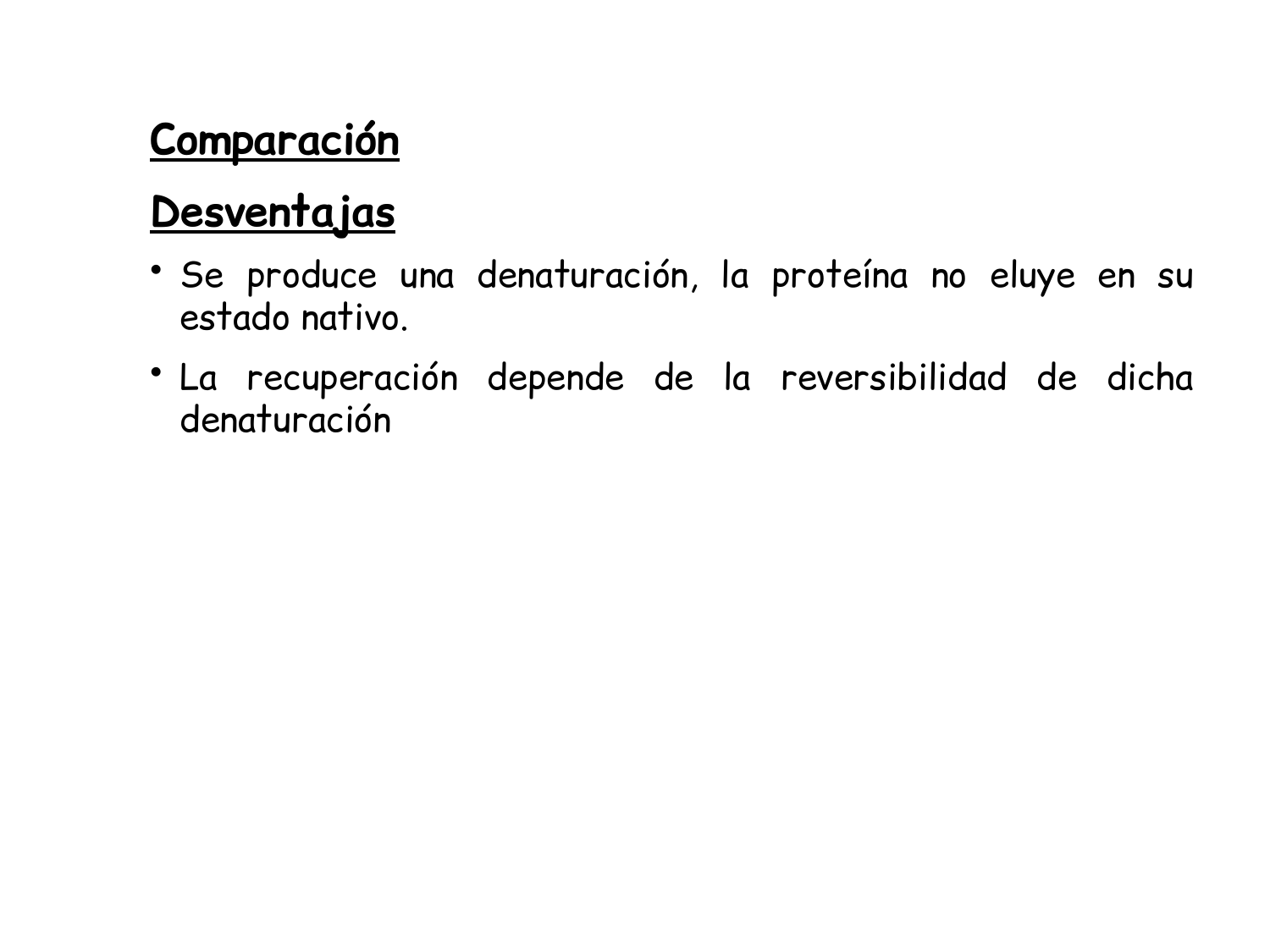

Comparación
Desventajas
Se produce una denaturación, la proteína no eluye en su estado nativo.
La recuperación depende de la reversibilidad de dicha denaturación